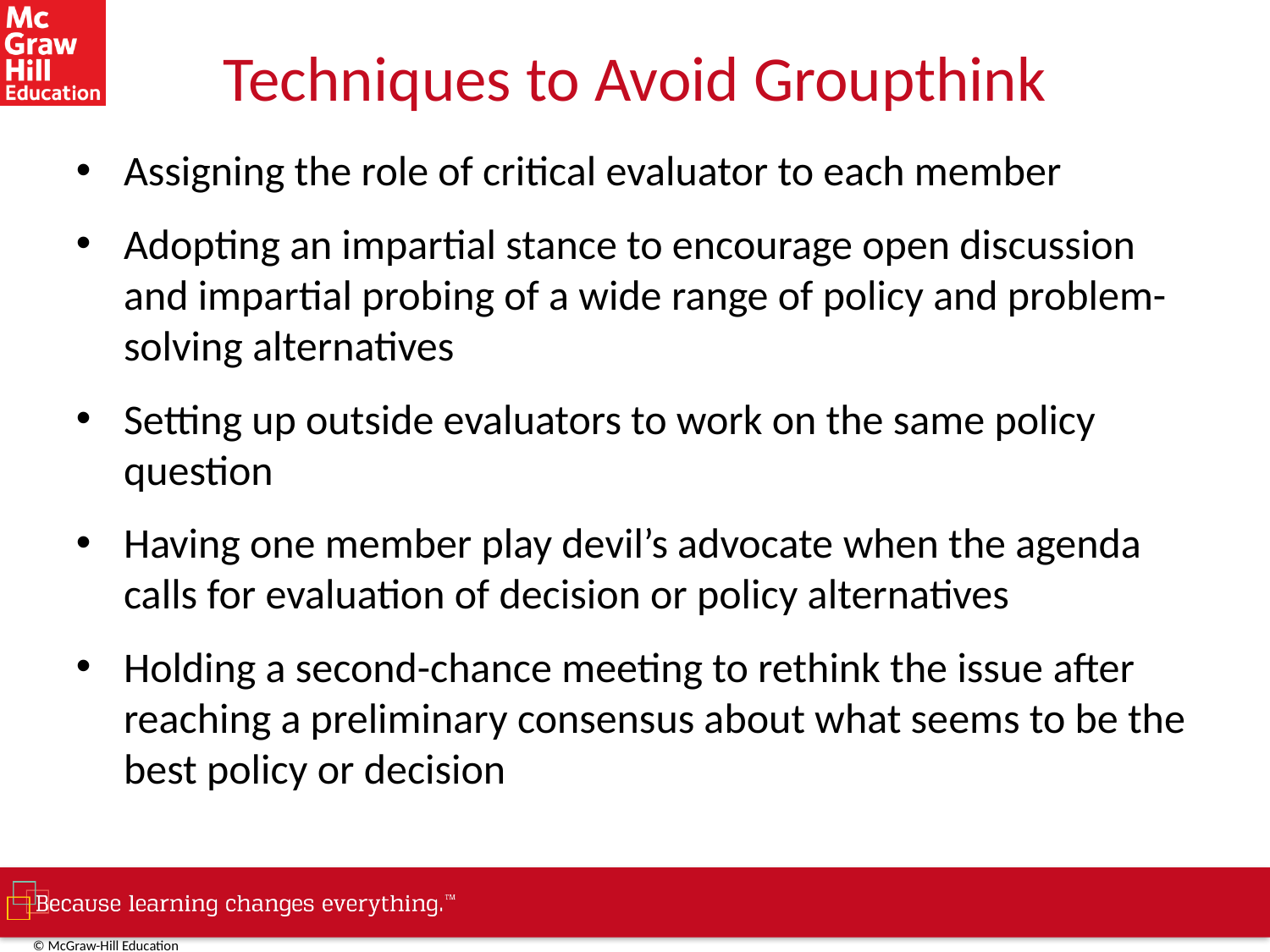

# Techniques to Avoid Groupthink
Assigning the role of critical evaluator to each member
Adopting an impartial stance to encourage open discussion and impartial probing of a wide range of policy and problem-solving alternatives
Setting up outside evaluators to work on the same policy question
Having one member play devil’s advocate when the agenda calls for evaluation of decision or policy alternatives
Holding a second-chance meeting to rethink the issue after reaching a preliminary consensus about what seems to be the best policy or decision